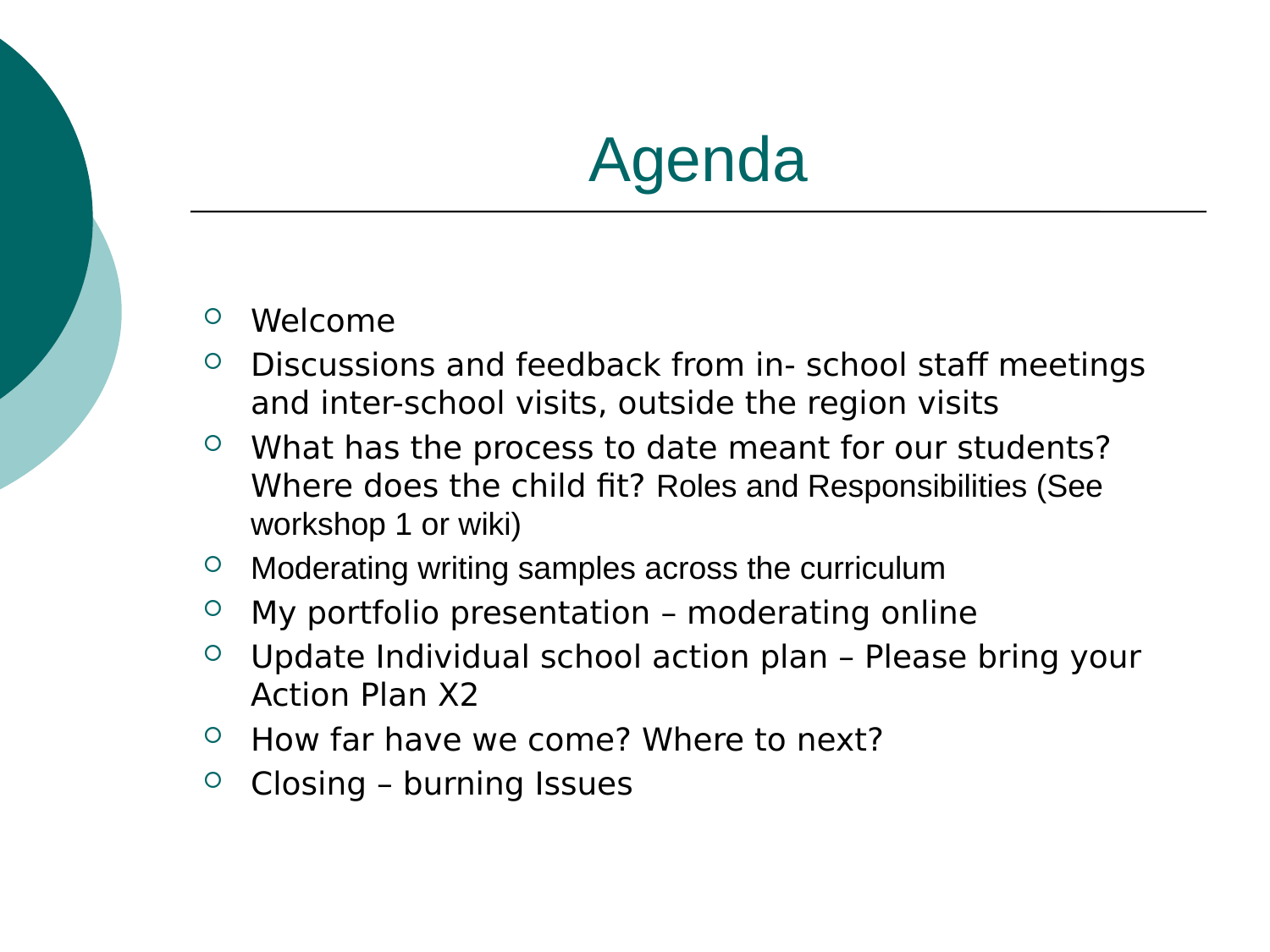

# Agenda

Welcome
Discussions and feedback from in- school staff meetings and inter-school visits, outside the region visits
What has the process to date meant for our students? Where does the child fit? Roles and Responsibilities (See workshop 1 or wiki)
Moderating writing samples across the curriculum
My portfolio presentation – moderating online
Update Individual school action plan – Please bring your Action Plan X2
How far have we come? Where to next?
Closing – burning Issues